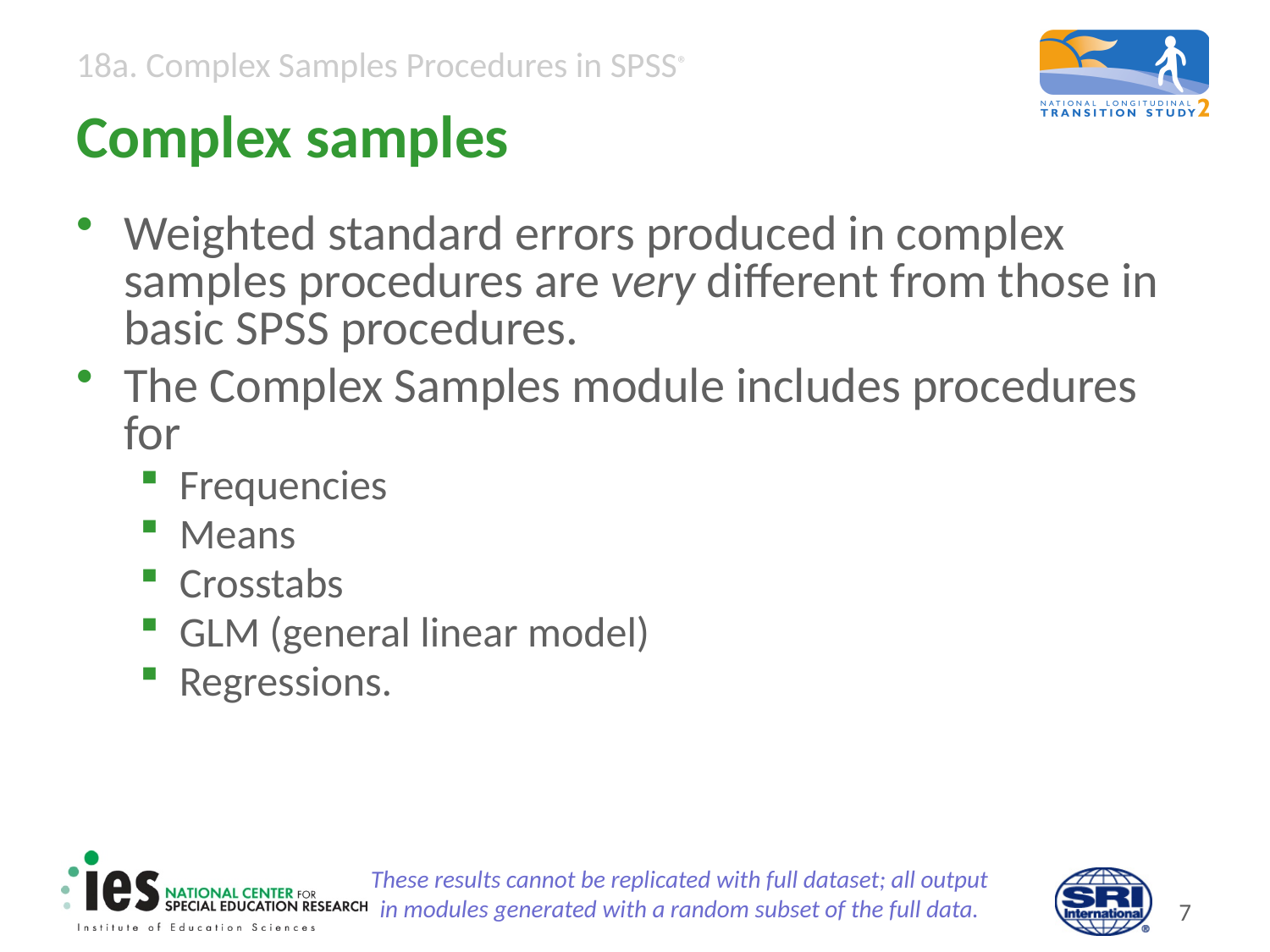

# Complex samples
Weighted standard errors produced in complex samples procedures are very different from those in basic SPSS procedures.
The Complex Samples module includes procedures for
Frequencies
Means
Crosstabs
GLM (general linear model)
Regressions.
These results cannot be replicated with full dataset; all output
in modules generated with a random subset of the full data.
7